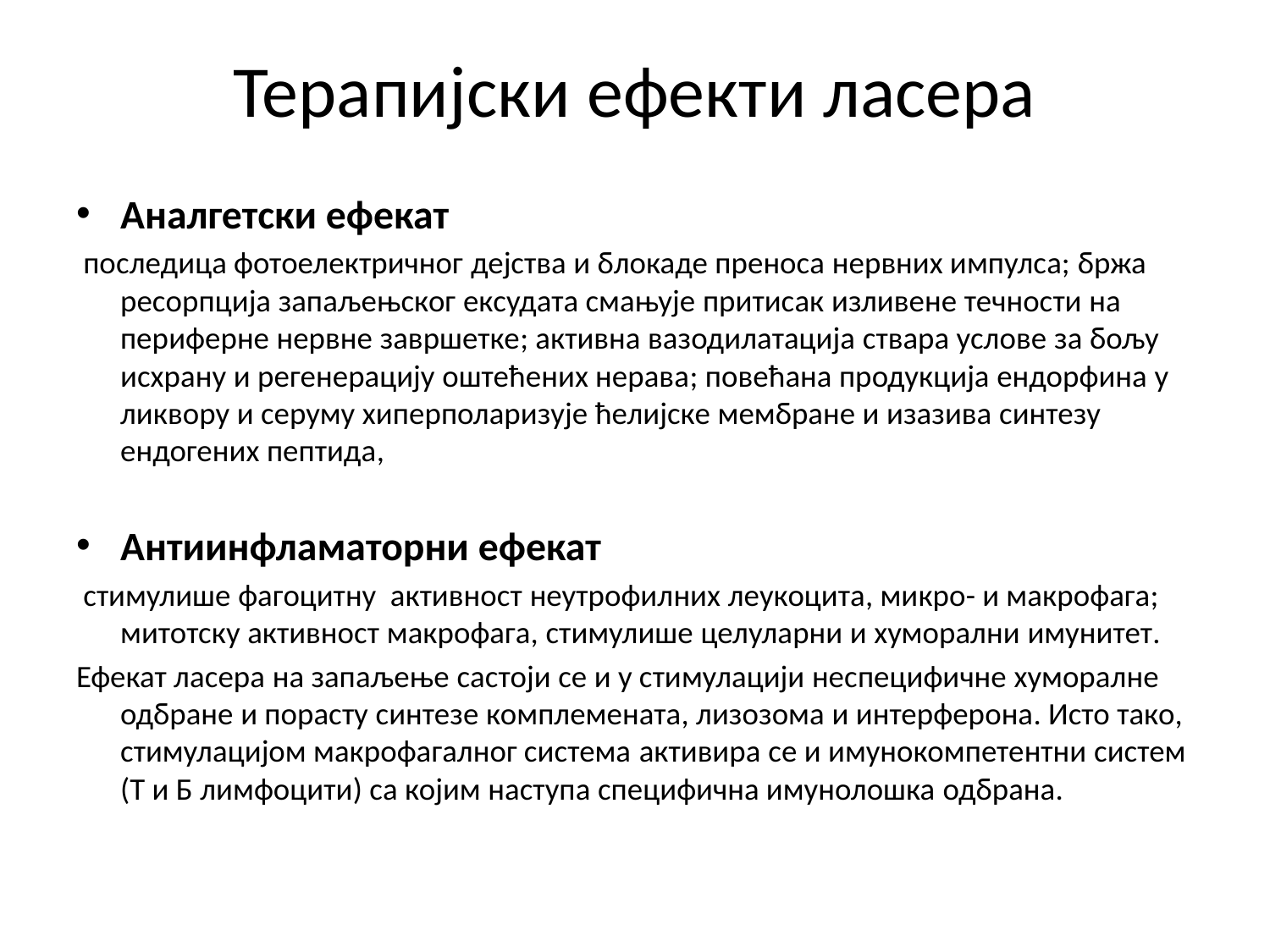

# Терапијски ефекти ласера

Аналгетски ефекат
 последица фотоелектричног дејства и блокаде преноса нервних импулса; бржа ресорпција запаљењског ексудата смањује притисак изливене течности на периферне нервне завршетке; активна вазодилатација ствара услове за бољу исхрану и регенерацију оштећених нерава; повећана продукција ендорфина у ликвору и серуму хиперполаризује ћелијске мембране и изазива синтезу ендогених пептида,

Антиинфламаторни ефекат
 стимулише фагоцитну  активност неутрофилних леукоцита, микро- и макрофага;  митотску активност макрофага, стимулише целуларни и хуморални имунитет.
Ефекат ласера на запаљење састоји се и у стимулацији неспецифичне хуморалне одбране и порасту синтезе комплемената, лизозома и интерферона. Исто тако, стимулацијом макрофагалног система активира се и имунокомпетентни систем (Т и Б лимфоцити) са којим наступа специфична имунолошка одбрана.